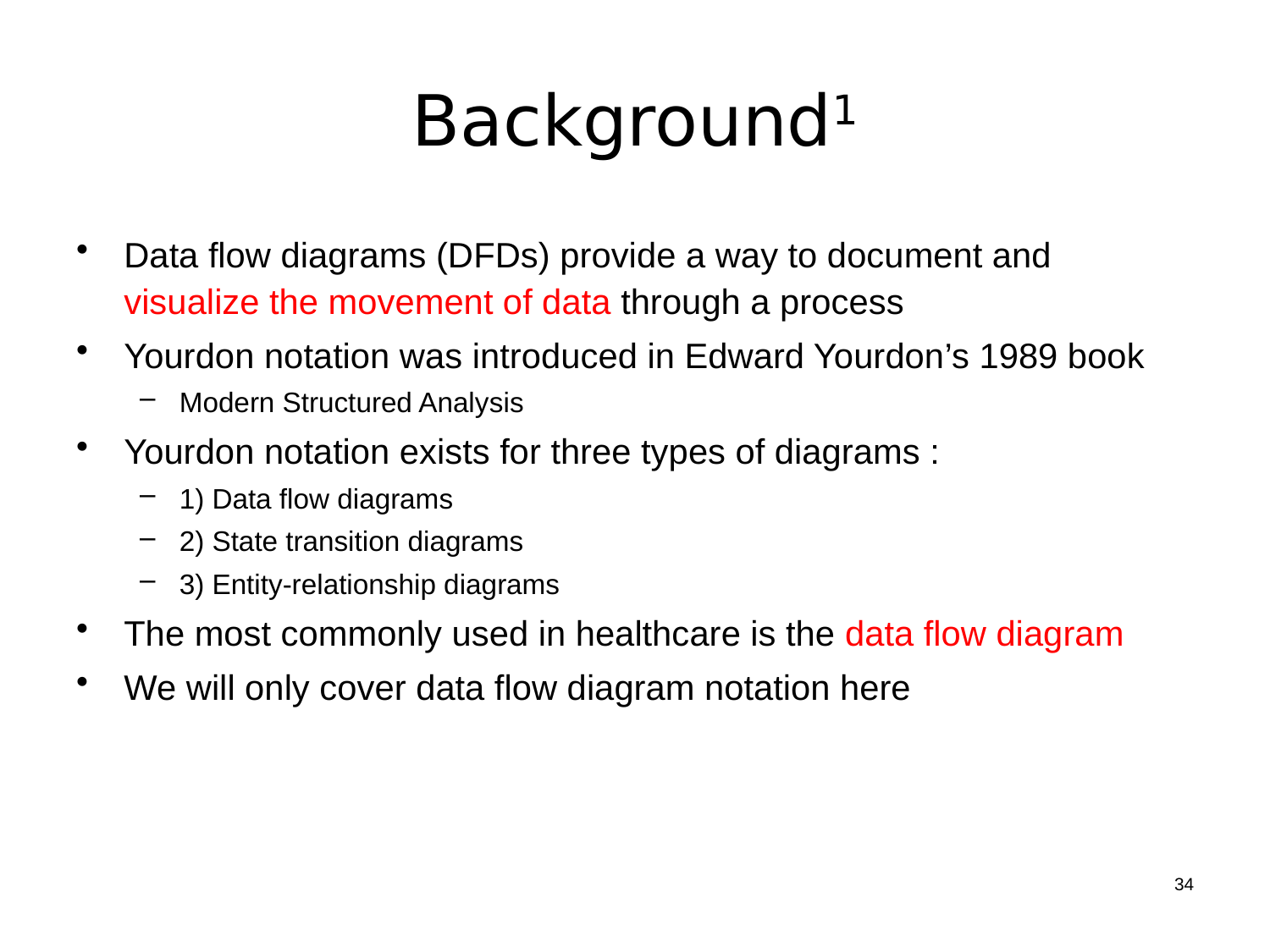

# Background1
Data flow diagrams (DFDs) provide a way to document and visualize the movement of data through a process
Yourdon notation was introduced in Edward Yourdon’s 1989 book
Modern Structured Analysis
Yourdon notation exists for three types of diagrams :
1) Data flow diagrams
2) State transition diagrams
3) Entity-relationship diagrams
The most commonly used in healthcare is the data flow diagram
We will only cover data flow diagram notation here

  34